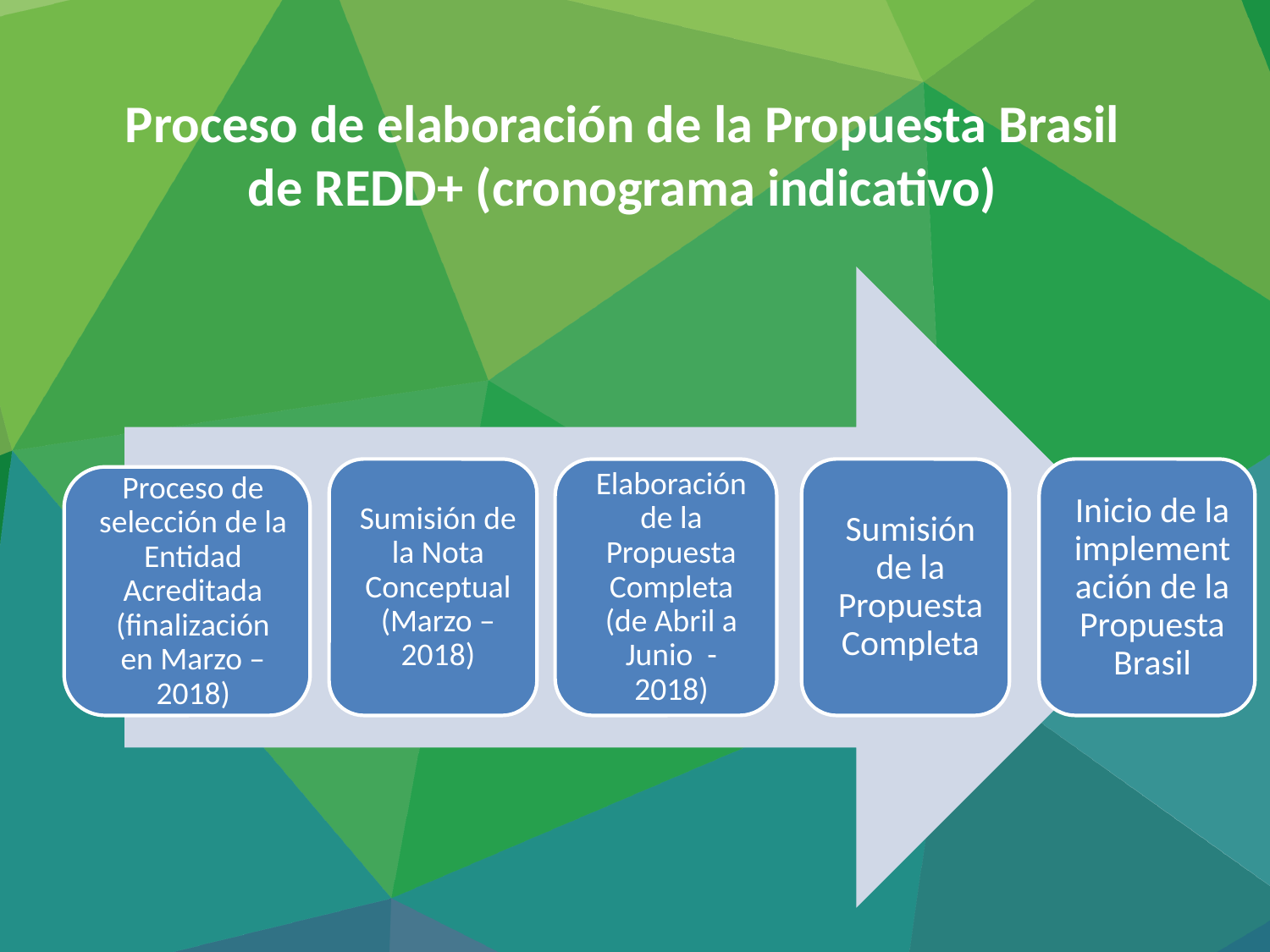

Proceso de elaboración de la Propuesta Brasil de REDD+ (cronograma indicativo)
Proceso de selección de la Entidad Acreditada (finalización en Marzo – 2018)
Sumisión de la Nota Conceptual (Marzo – 2018)
Elaboración de la Propuesta Completa (de Abril a Junio  - 2018)
Sumisión de la Propuesta Completa
Inicio de la implementación de la Propuesta Brasil